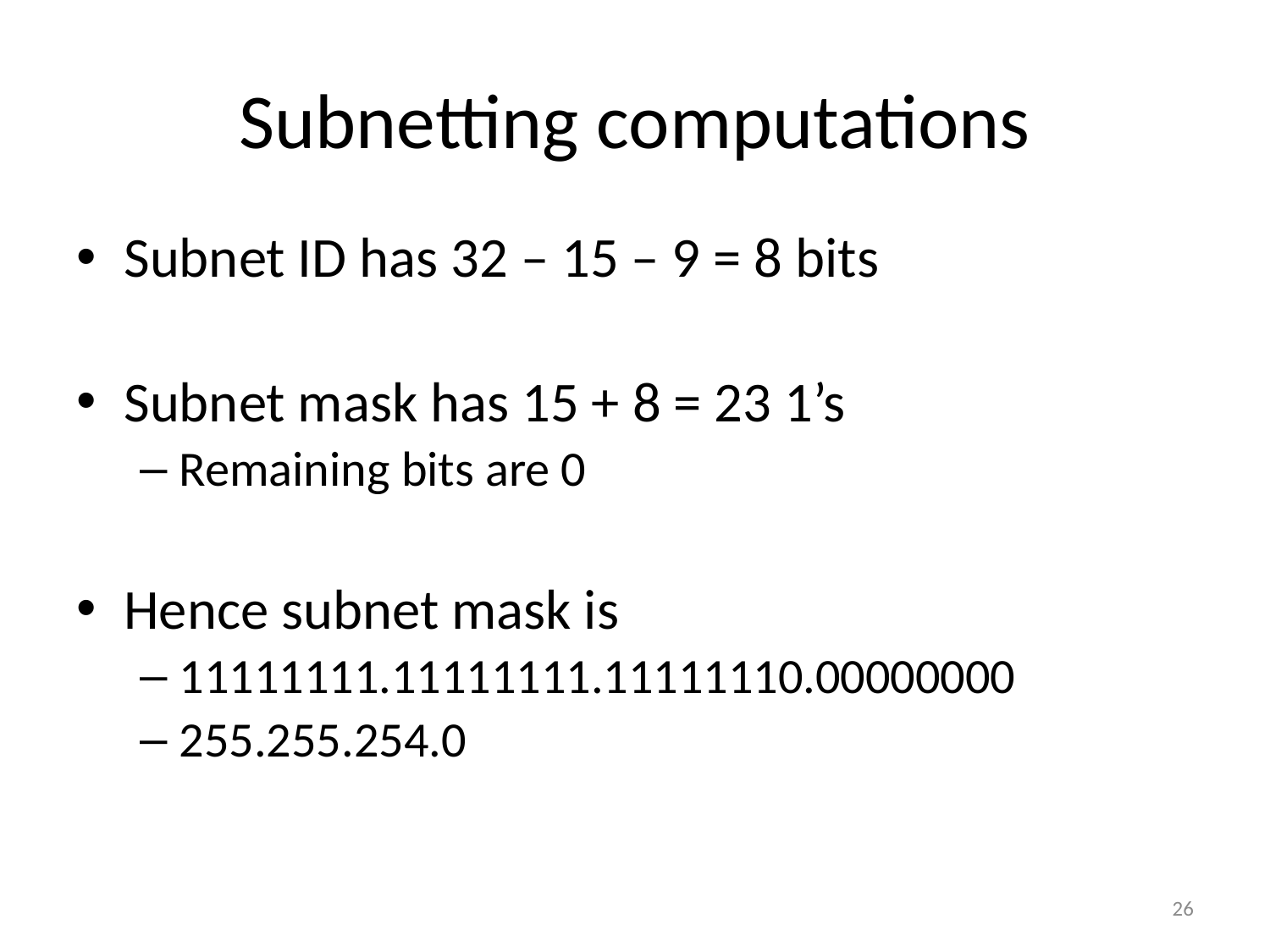

# Subnetting computations
Subnet ID has 32 – 15 – 9 = 8 bits

Subnet mask has 15 + 8 = 23 1’s
Remaining bits are 0

Hence subnet mask is
11111111.11111111.11111110.00000000
255.255.254.0
26